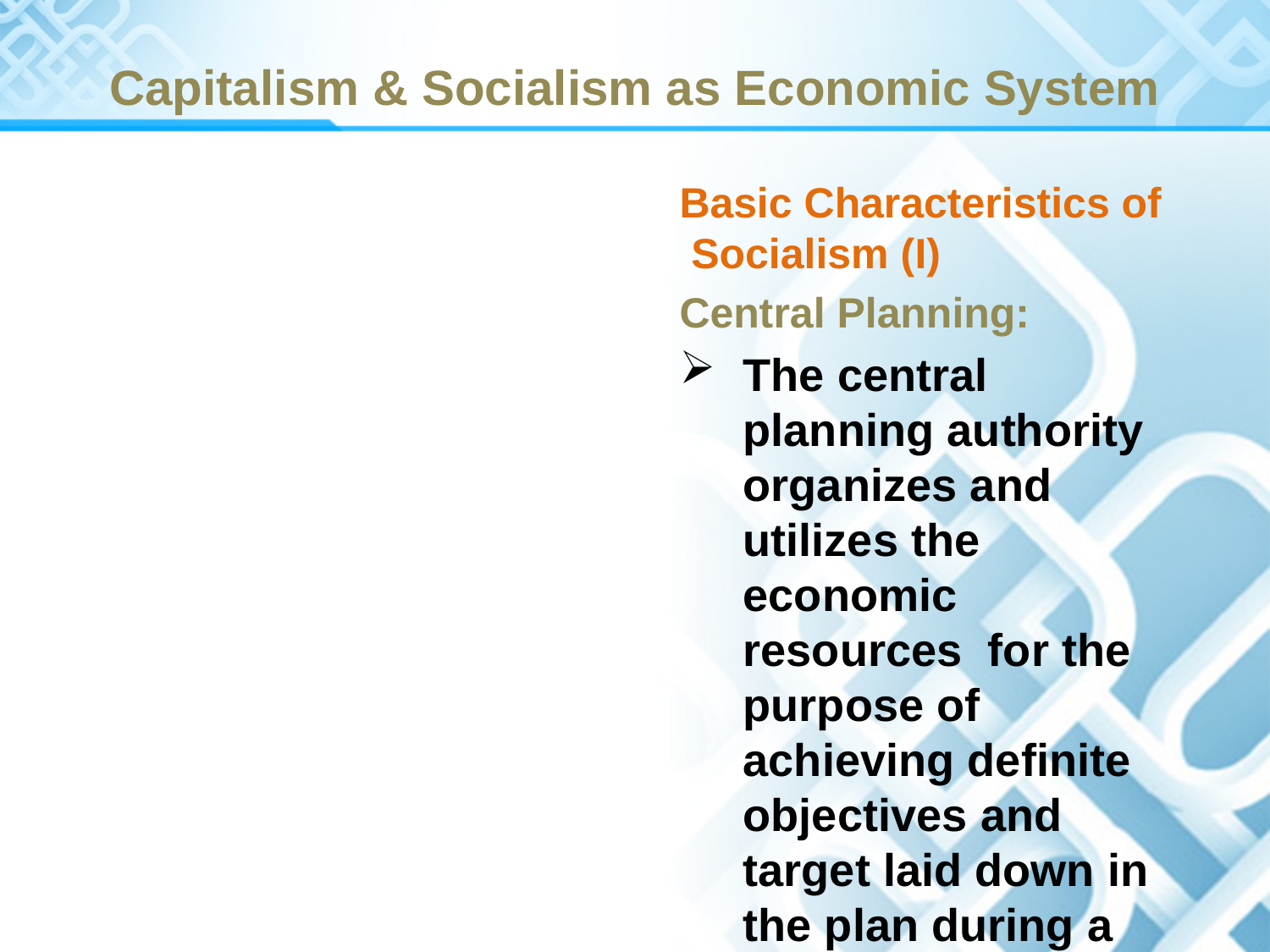

# Capitalism & Socialism as Economic System
Basic Characteristics of  Socialism (I)
Central Planning:
The central planning authority organizes and utilizes the economic resources  for the purpose of achieving definite objectives and target laid down in the plan during a specified period of time.